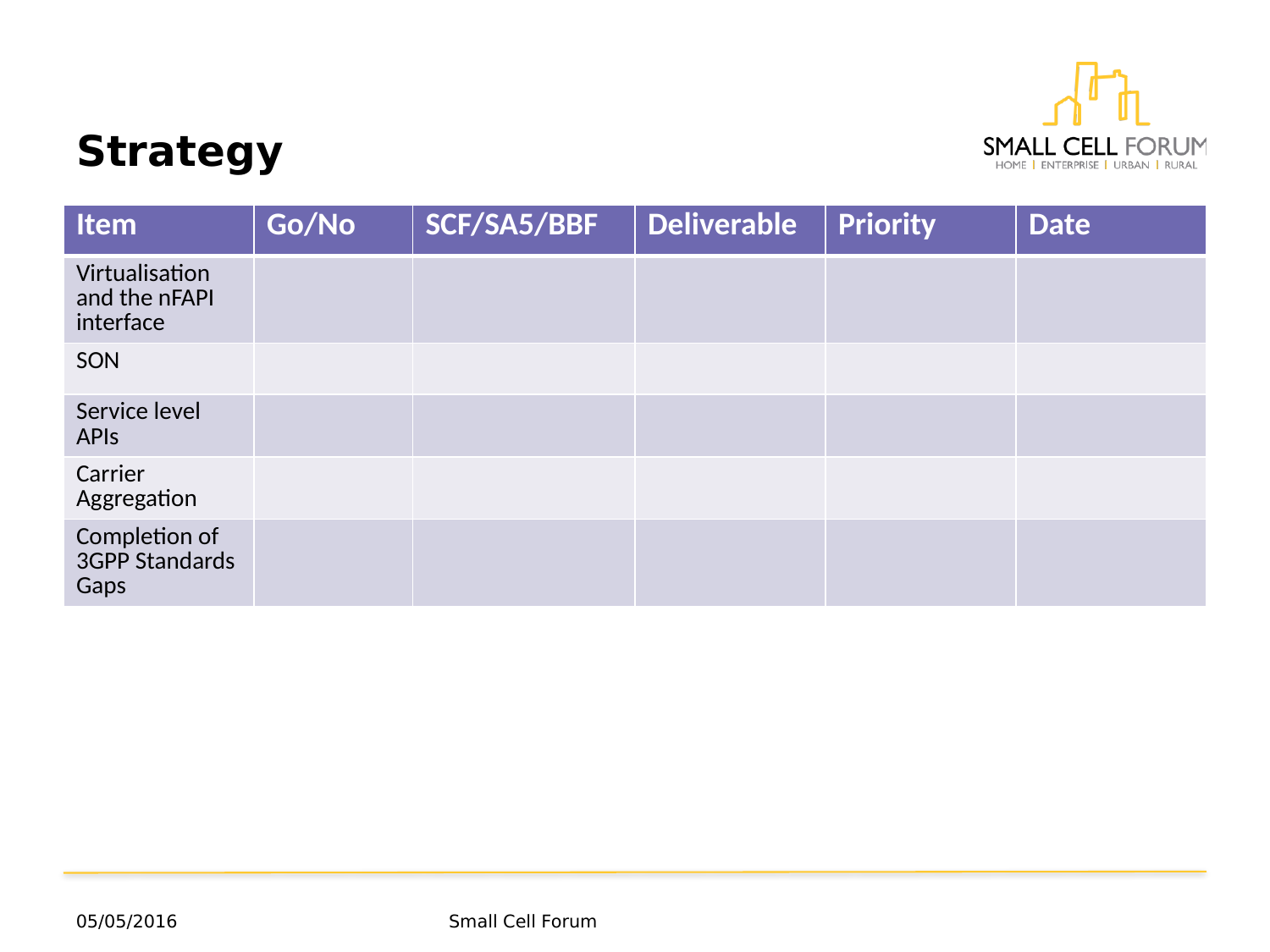

# Strategy
| Item | Go/No | SCF/SA5/BBF | Deliverable | Priority | Date |
| --- | --- | --- | --- | --- | --- |
| Virtualisation and the nFAPI interface |  |  |  |  |  |
| SON |  |  |  |  |  |
| Service level APIs |  |  |  |  |  |
| Carrier Aggregation |  |  |  |  |  |
| Completion of 3GPP Standards Gaps |  |  |  |  |  |
05/05/2016
Small Cell Forum